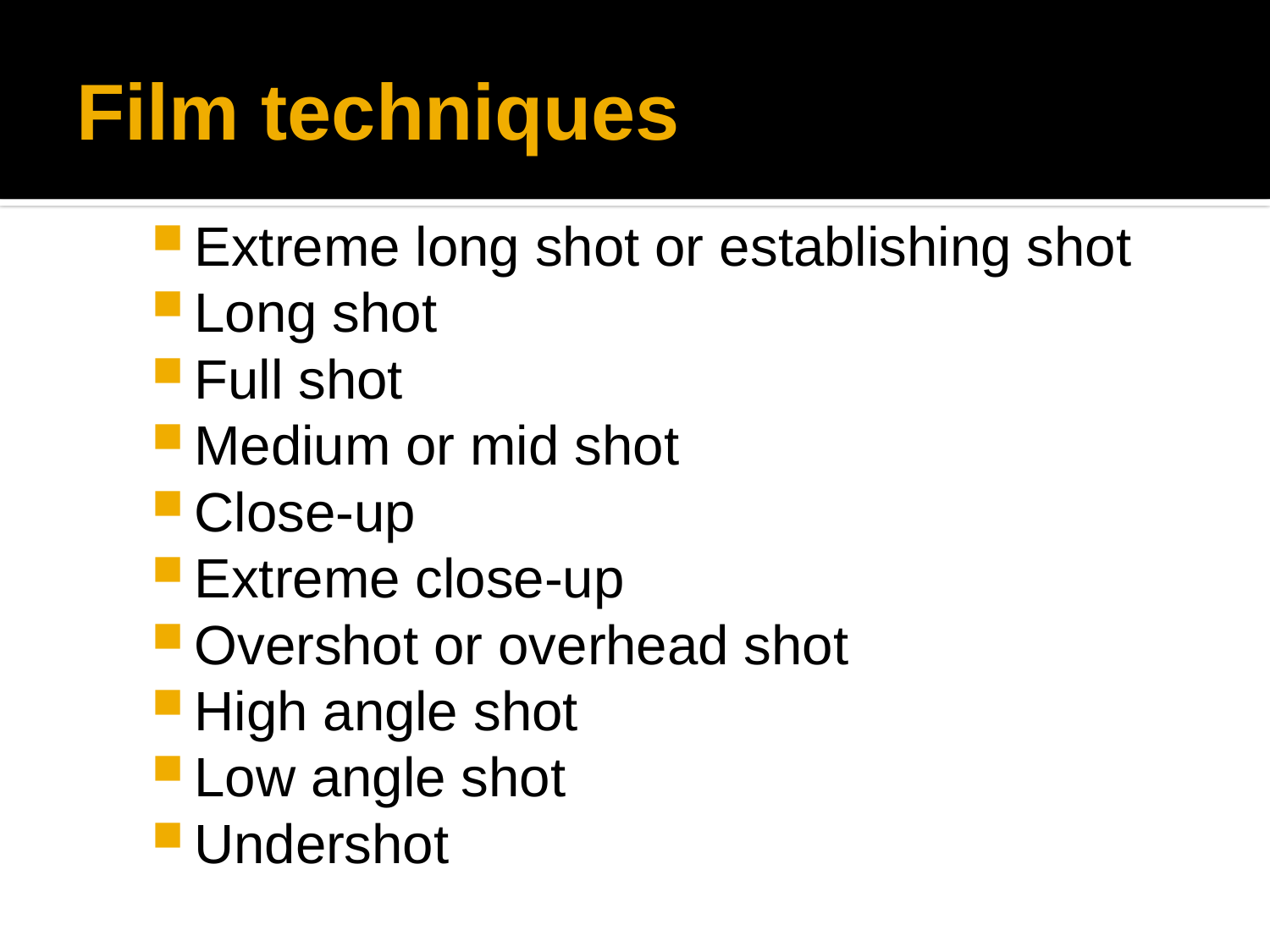

# Film techniques
Extreme long shot or establishing shot
Long shot
Full shot
Medium or mid shot
Close-up
Extreme close-up
Overshot or overhead shot
High angle shot
Low angle shot
Undershot